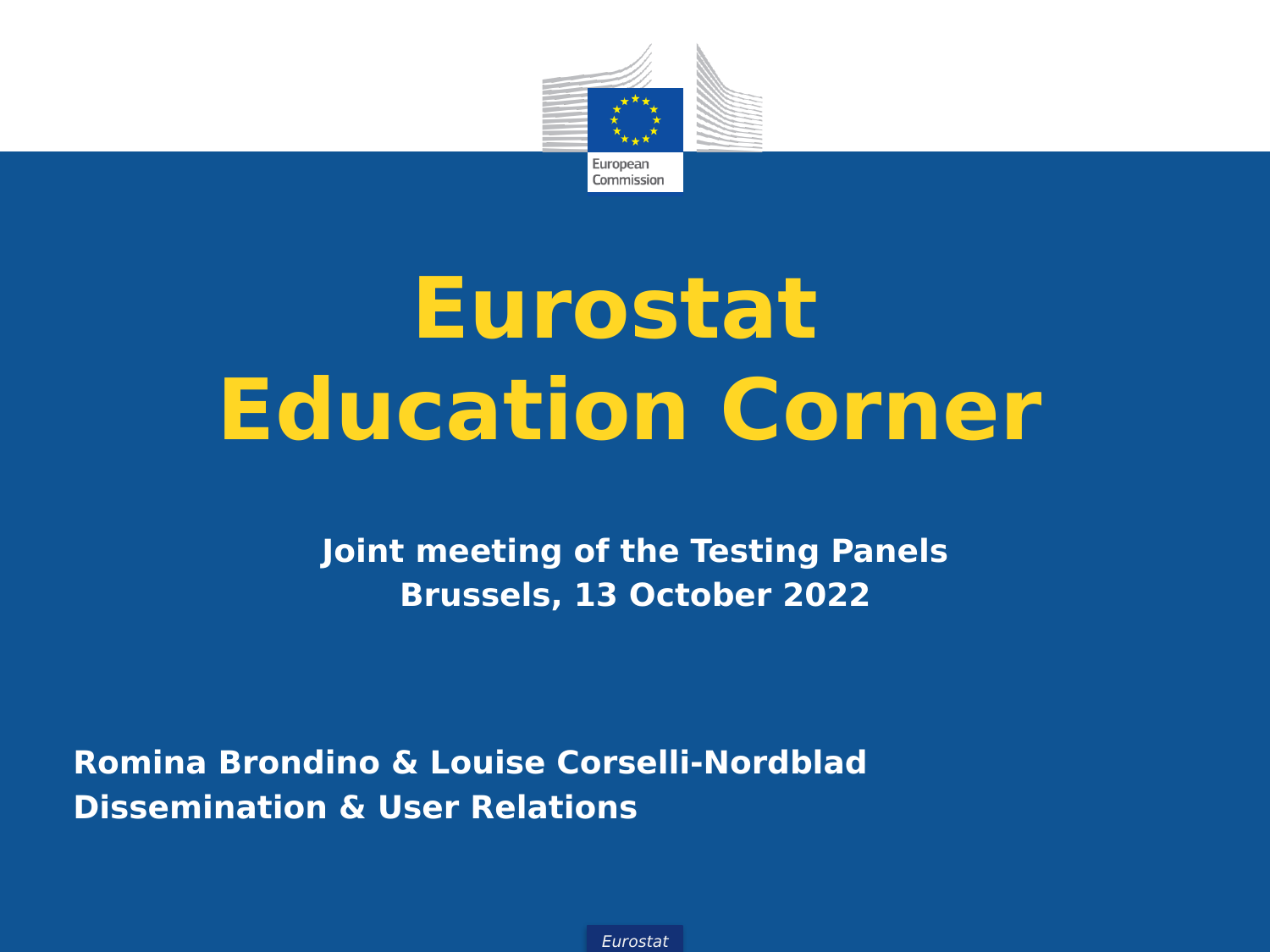

# Eurostat Education Corner
Joint meeting of the Testing Panels
Brussels, 13 October 2022
Romina Brondino & Louise Corselli-Nordblad
Dissemination & User Relations